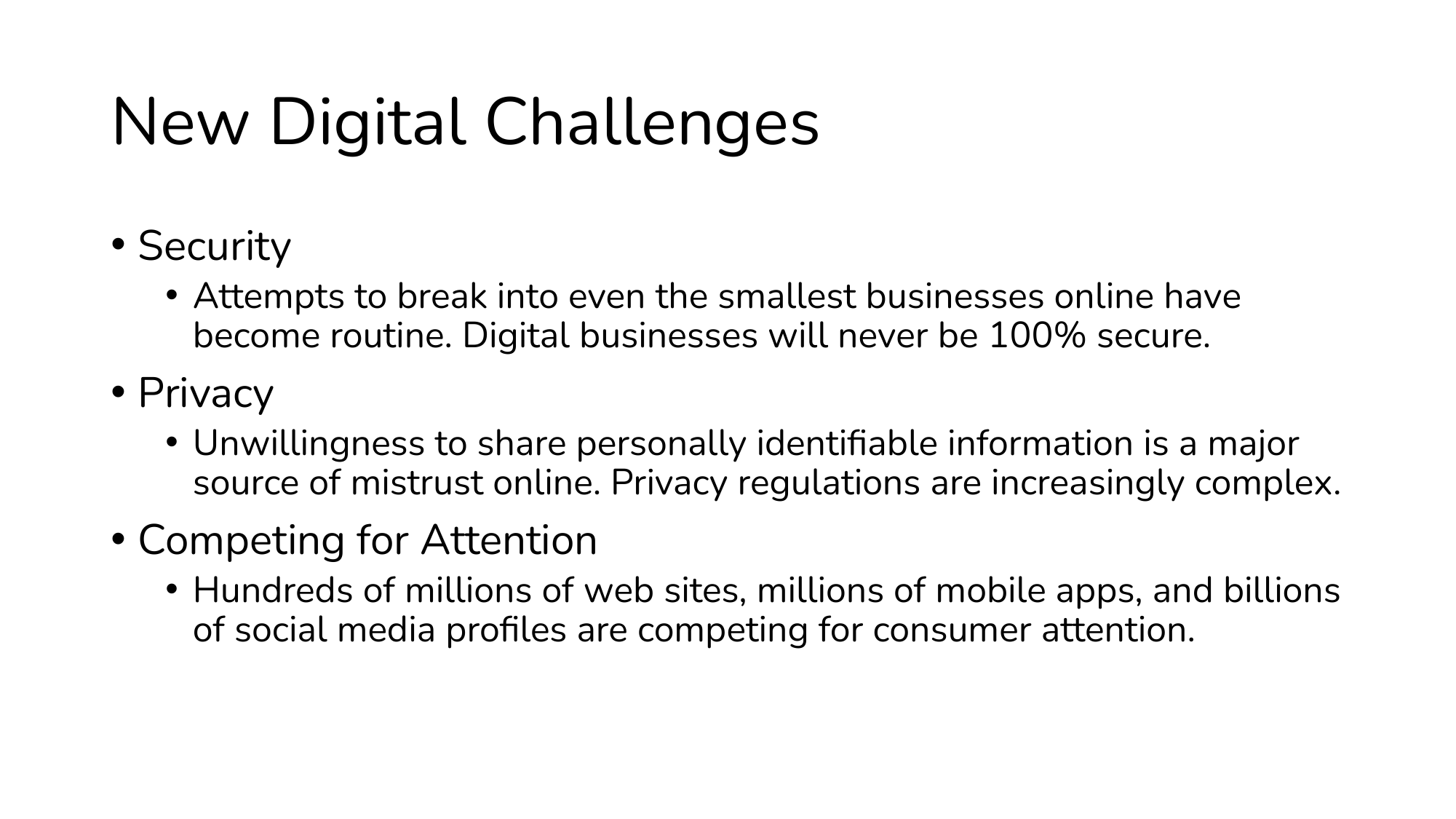

# New Digital Challenges
Security
Attempts to break into even the smallest businesses online have become routine. Digital businesses will never be 100% secure.
Privacy
Unwillingness to share personally identifiable information is a major source of mistrust online. Privacy regulations are increasingly complex.
Competing for Attention
Hundreds of millions of web sites, millions of mobile apps, and billions of social media profiles are competing for consumer attention.